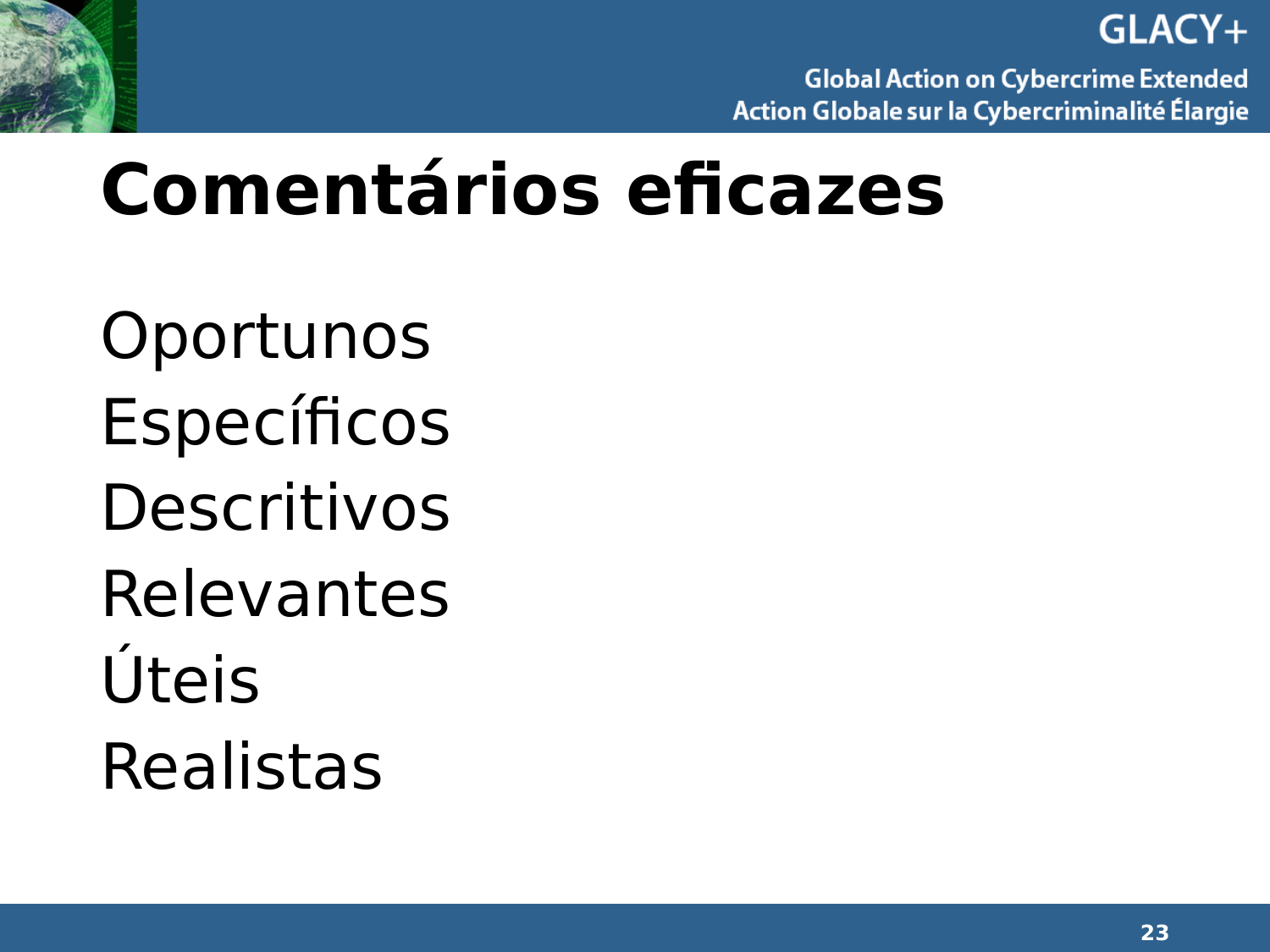

# Comentários eficazes
Oportunos
Específicos
Descritivos
Relevantes
Úteis
Realistas
23